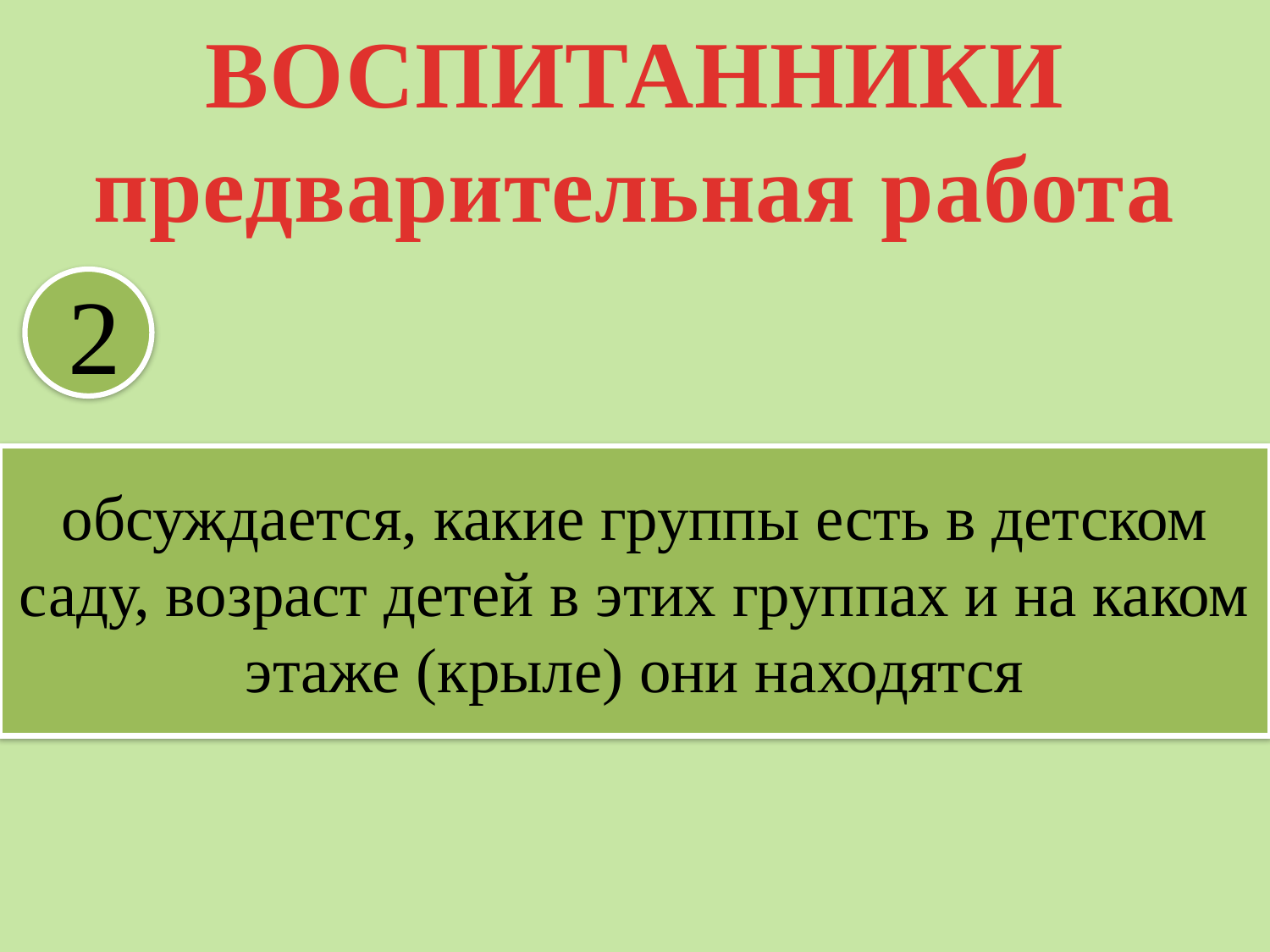

ВОСПИТАННИКИ
предварительная работа
2
обсуждается, какие группы есть в детском саду, возраст детей в этих группах и на каком этаже (крыле) они находятся